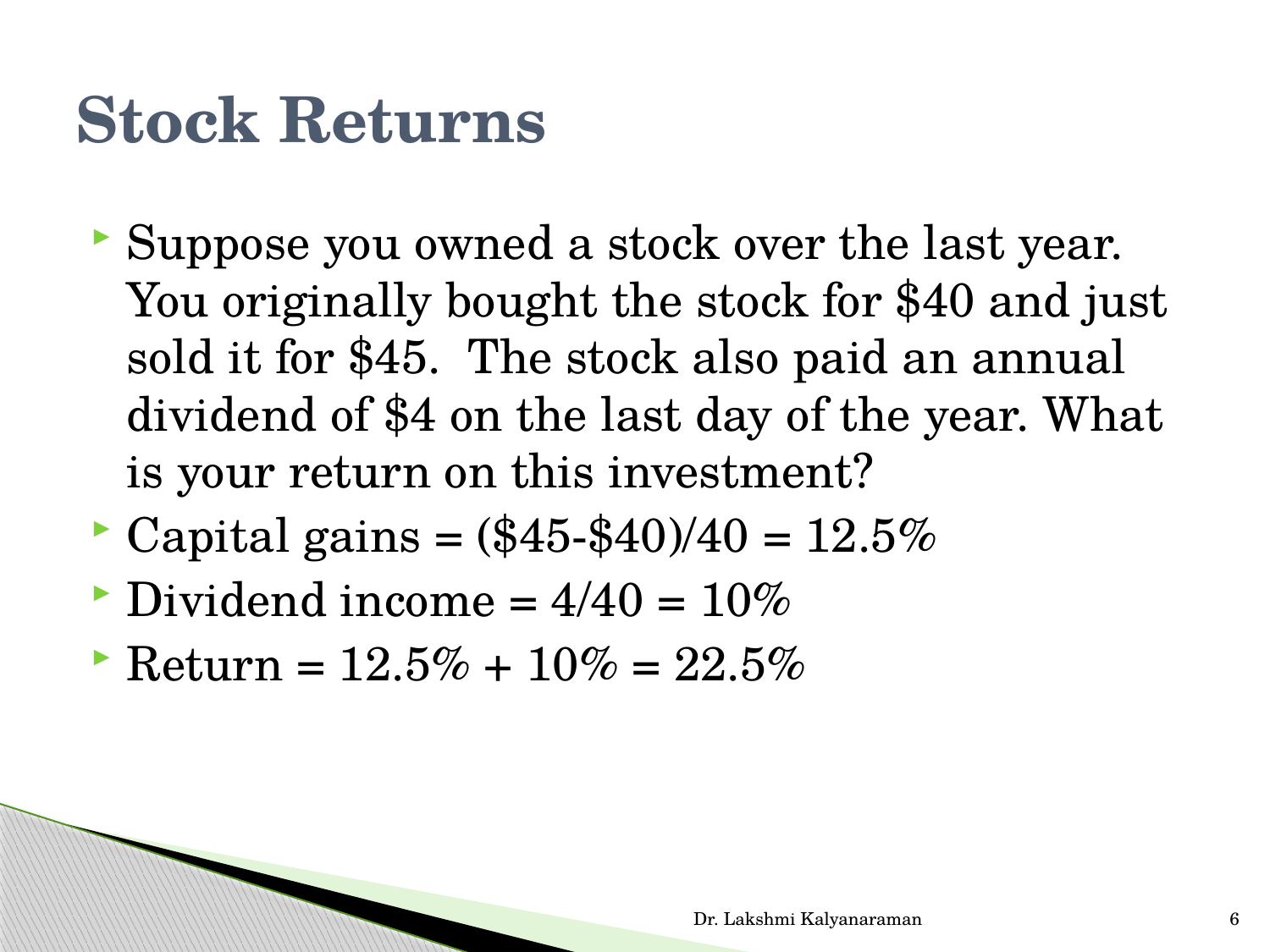

# Stock Returns
Suppose you owned a stock over the last year.  You originally bought the stock for $40 and just sold it for $45.  The stock also paid an annual dividend of $4 on the last day of the year. What is your return on this investment?
Capital gains = ($45-$40)/40 = 12.5%
Dividend income = 4/40 = 10%
Return = 12.5% + 10% = 22.5%
Dr. Lakshmi Kalyanaraman
6